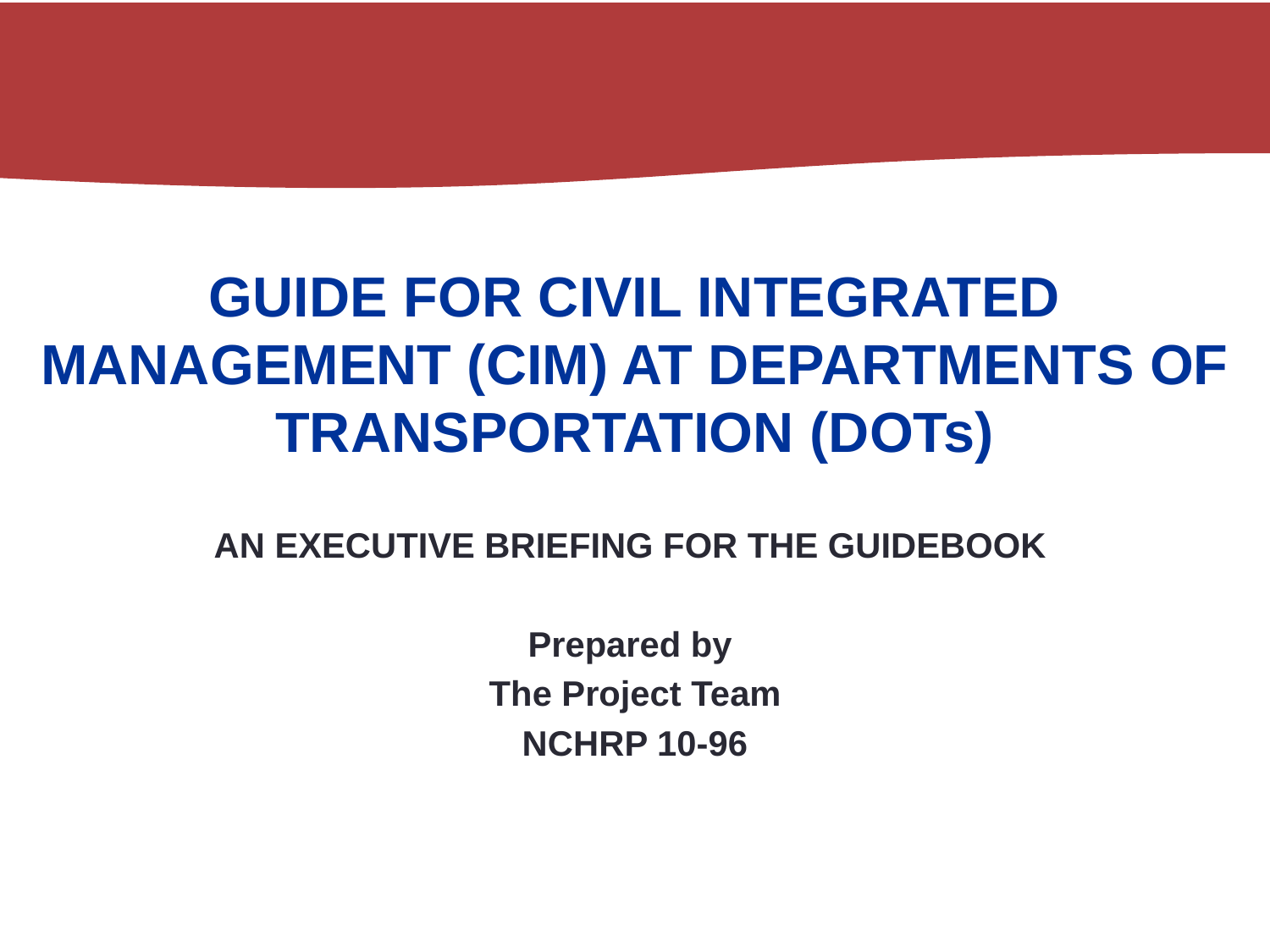

# GUIDE FOR CIVIL INTEGRATED MANAGEMENT (CIM) AT DEPARTMENTS OF TRANSPORTATION (DOTs)
AN EXECUTIVE BRIEFING FOR THE GUIDEBOOK

Prepared by
The Project Team
NCHRP 10-96